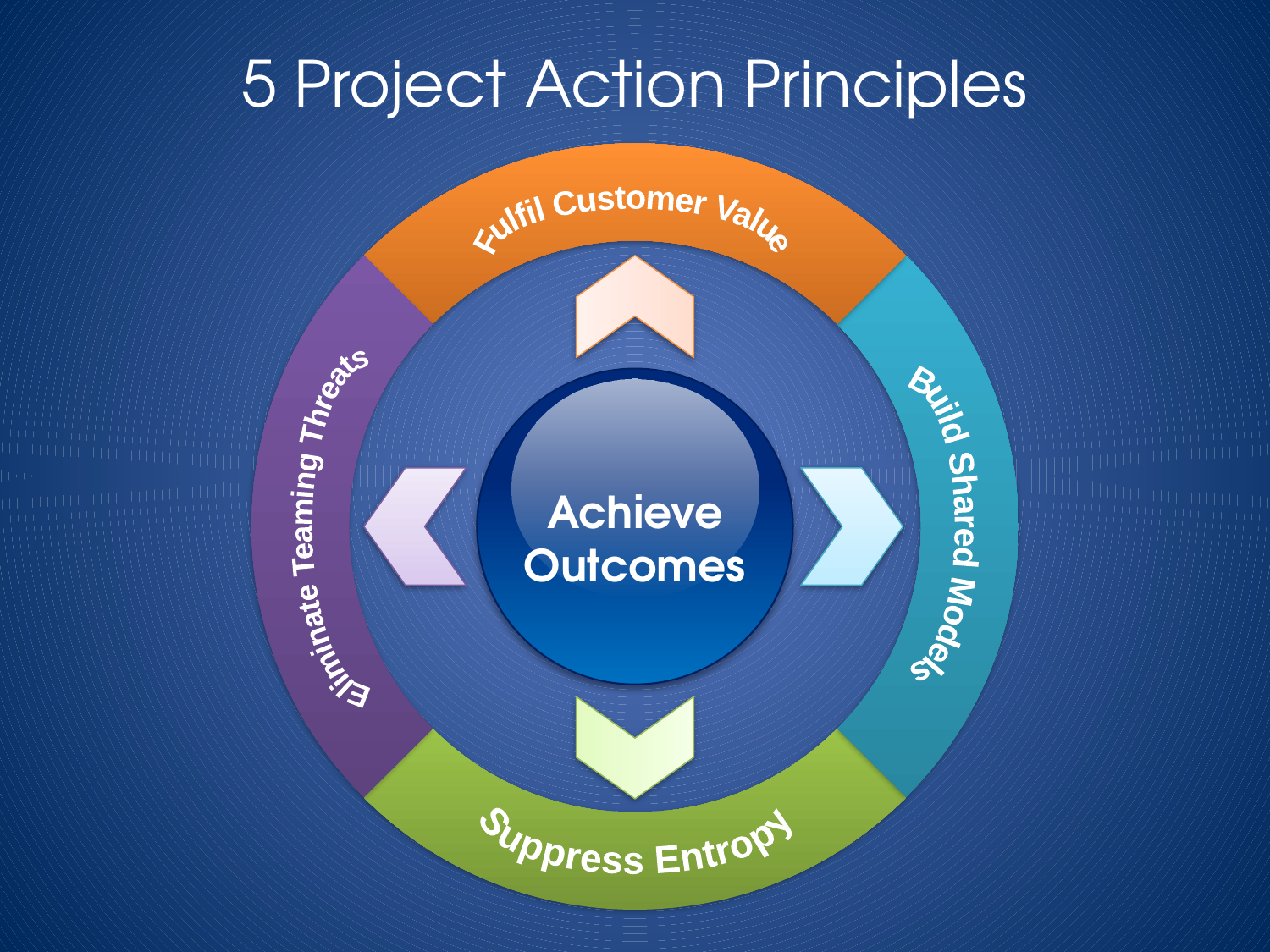

# 5 Project Action Principles

Fulfil Customer Value

Achieve
Outcomes
Eliminate Teaming Threats

Build Shared Models

Suppress Entropy